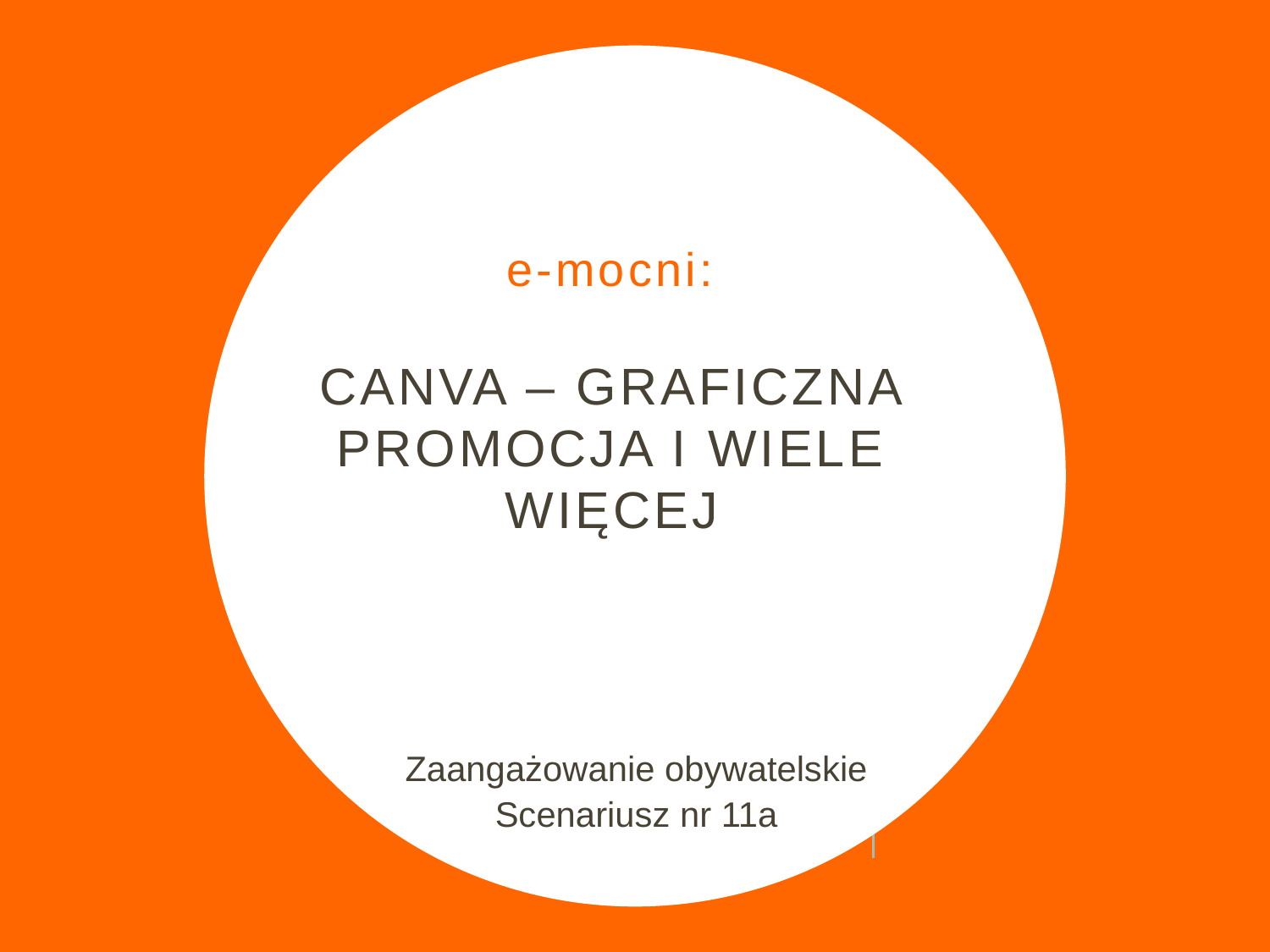

# e-mocni: canva – graficzna promocja i wiele więcej

Zaangażowanie obywatelskie
Scenariusz nr 11a